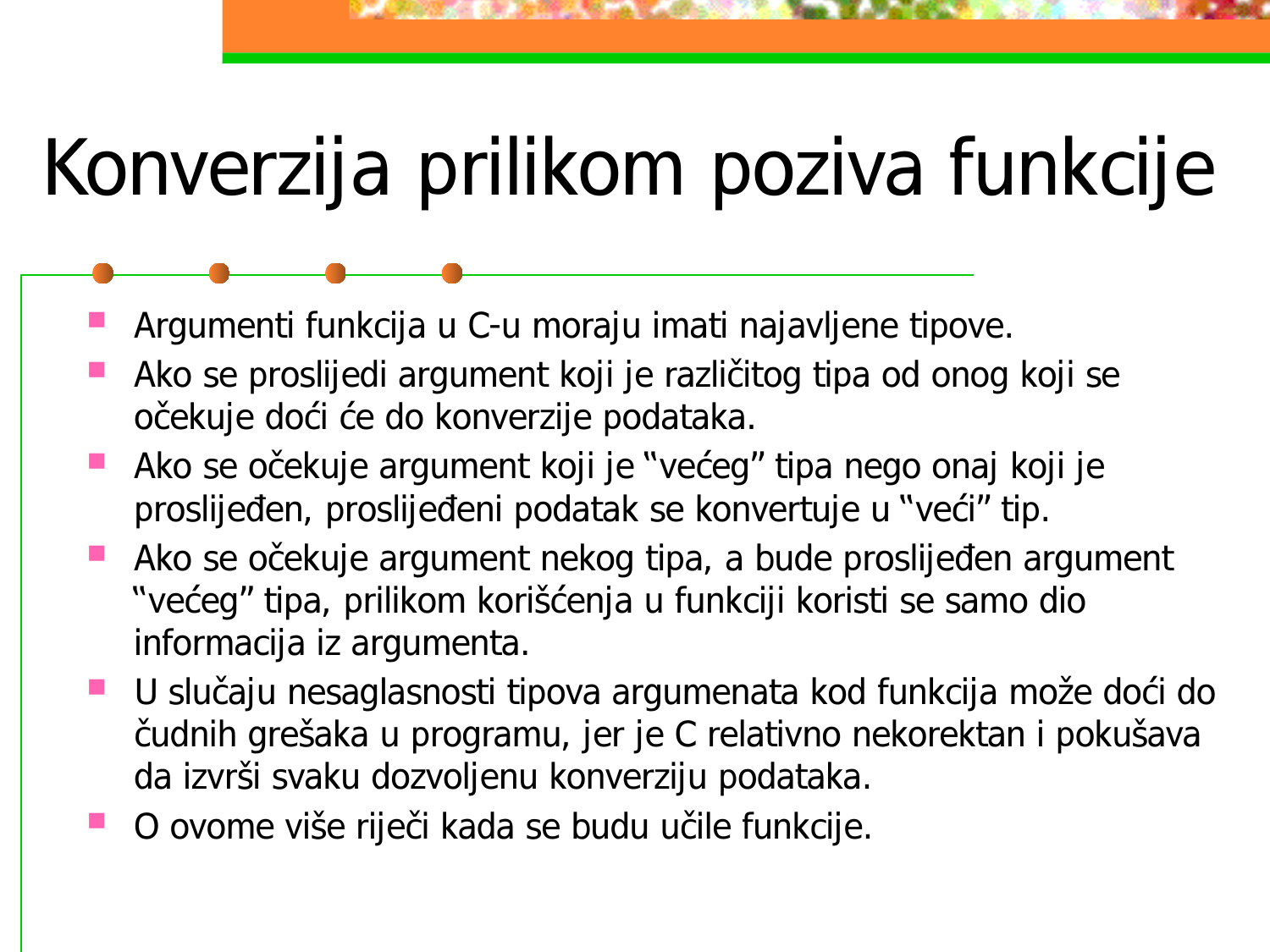

# Konverzija prilikom poziva funkcije
Argumenti funkcija u C-u moraju imati najavljene tipove.
Ako se proslijedi argument koji je različitog tipa od onog koji se očekuje doći će do konverzije podataka.
Ako se očekuje argument koji je “većeg” tipa nego onaj koji je proslijeđen, proslijeđeni podatak se konvertuje u “veći” tip.
Ako se očekuje argument nekog tipa, a bude proslijeđen argument “većeg” tipa, prilikom korišćenja u funkciji koristi se samo dio informacija iz argumenta.
U slučaju nesaglasnosti tipova argumenata kod funkcija može doći do čudnih grešaka u programu, jer je C relativno nekorektan i pokušava da izvrši svaku dozvoljenu konverziju podataka.
O ovome više riječi kada se budu učile funkcije.